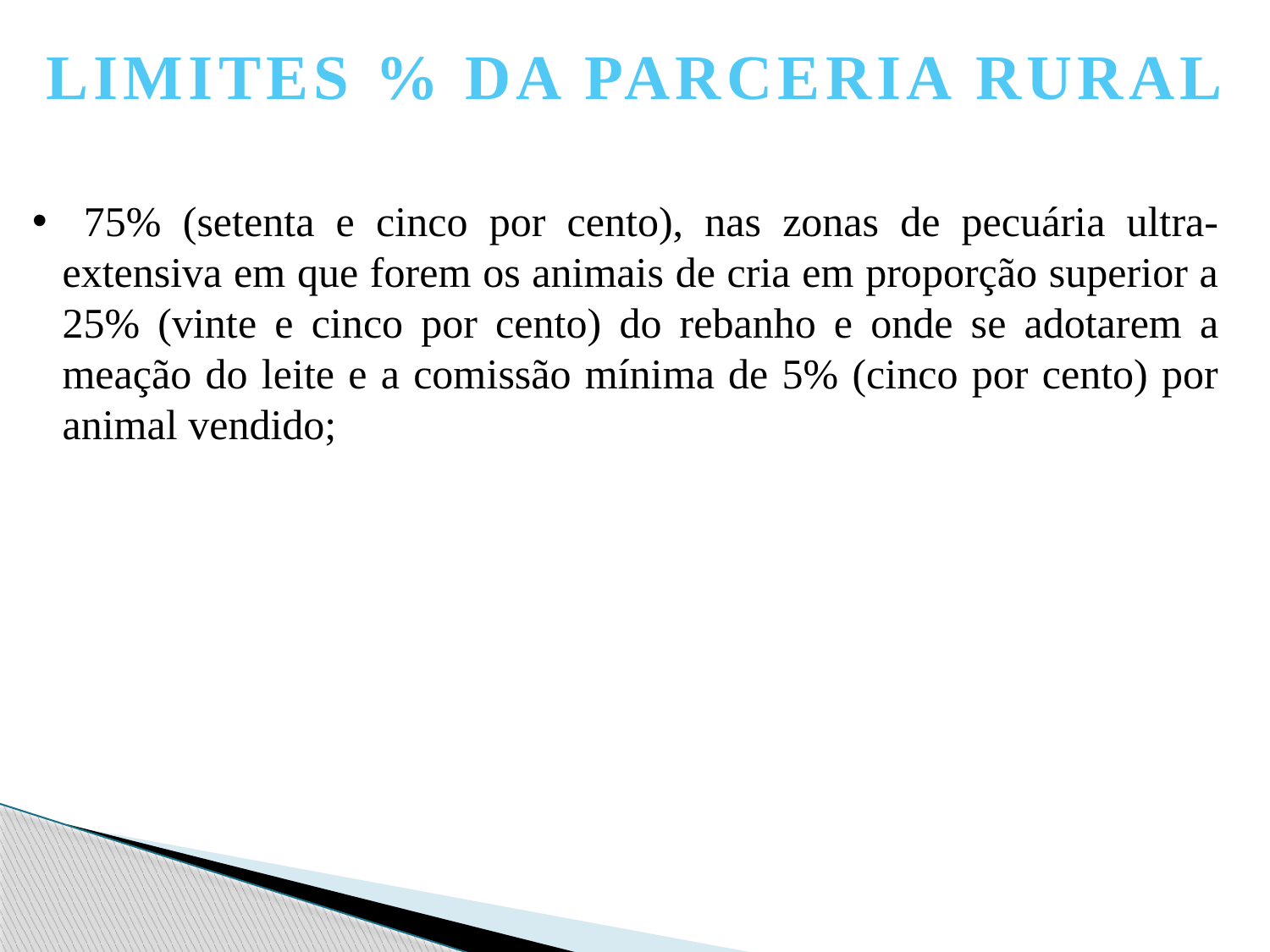

LIMITES % DA PARCERIA RURAL

 75% (setenta e cinco por cento), nas zonas de pecuária ultra-extensiva em que forem os animais de cria em proporção superior a 25% (vinte e cinco por cento) do rebanho e onde se adotarem a meação do leite e a comissão mínima de 5% (cinco por cento) por animal vendido;